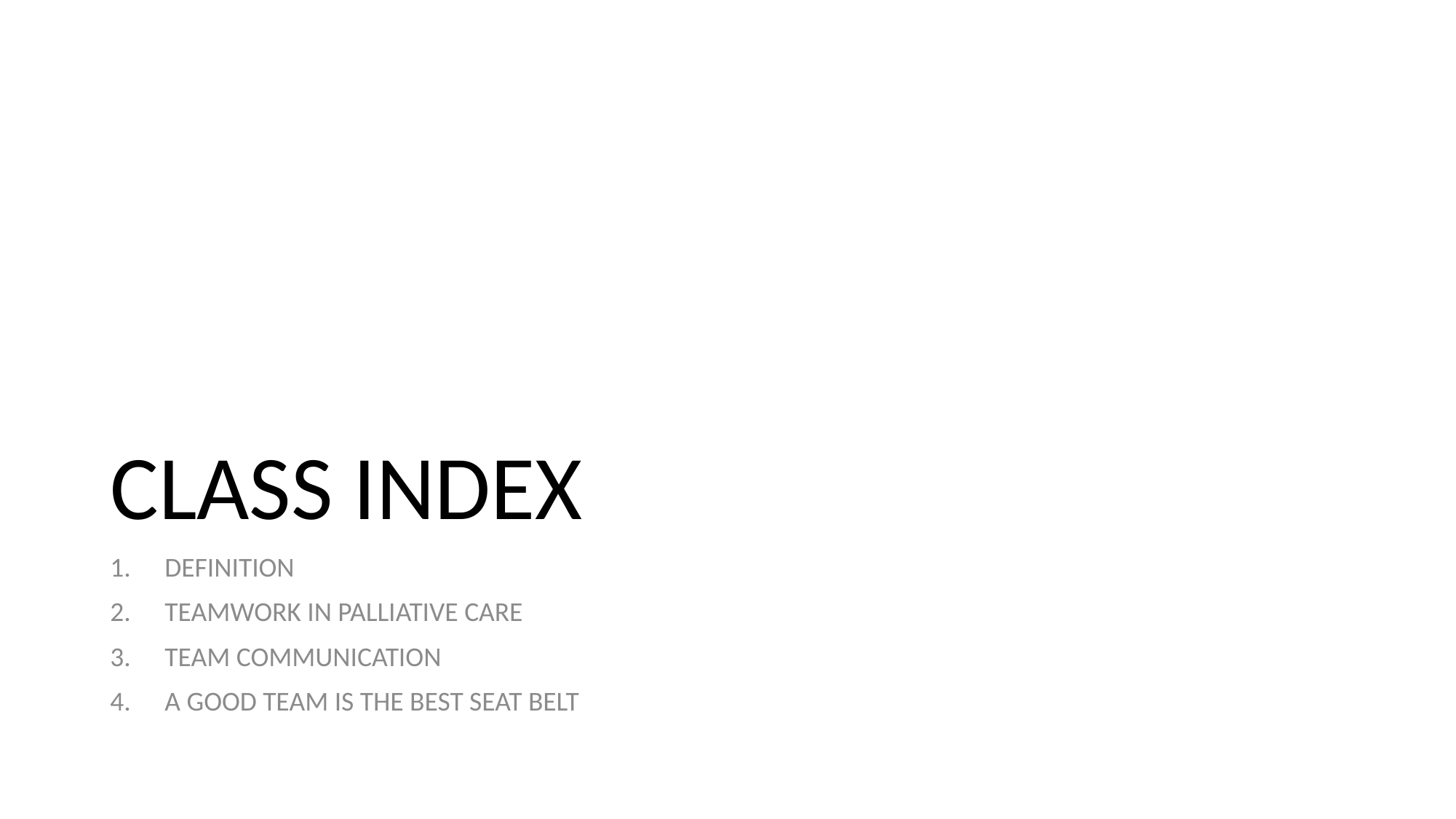

# CLASS INDEX
DEFINITION
TEAMWORK IN PALLIATIVE CARE
TEAM COMMUNICATION
A GOOD TEAM IS THE BEST SEAT BELT